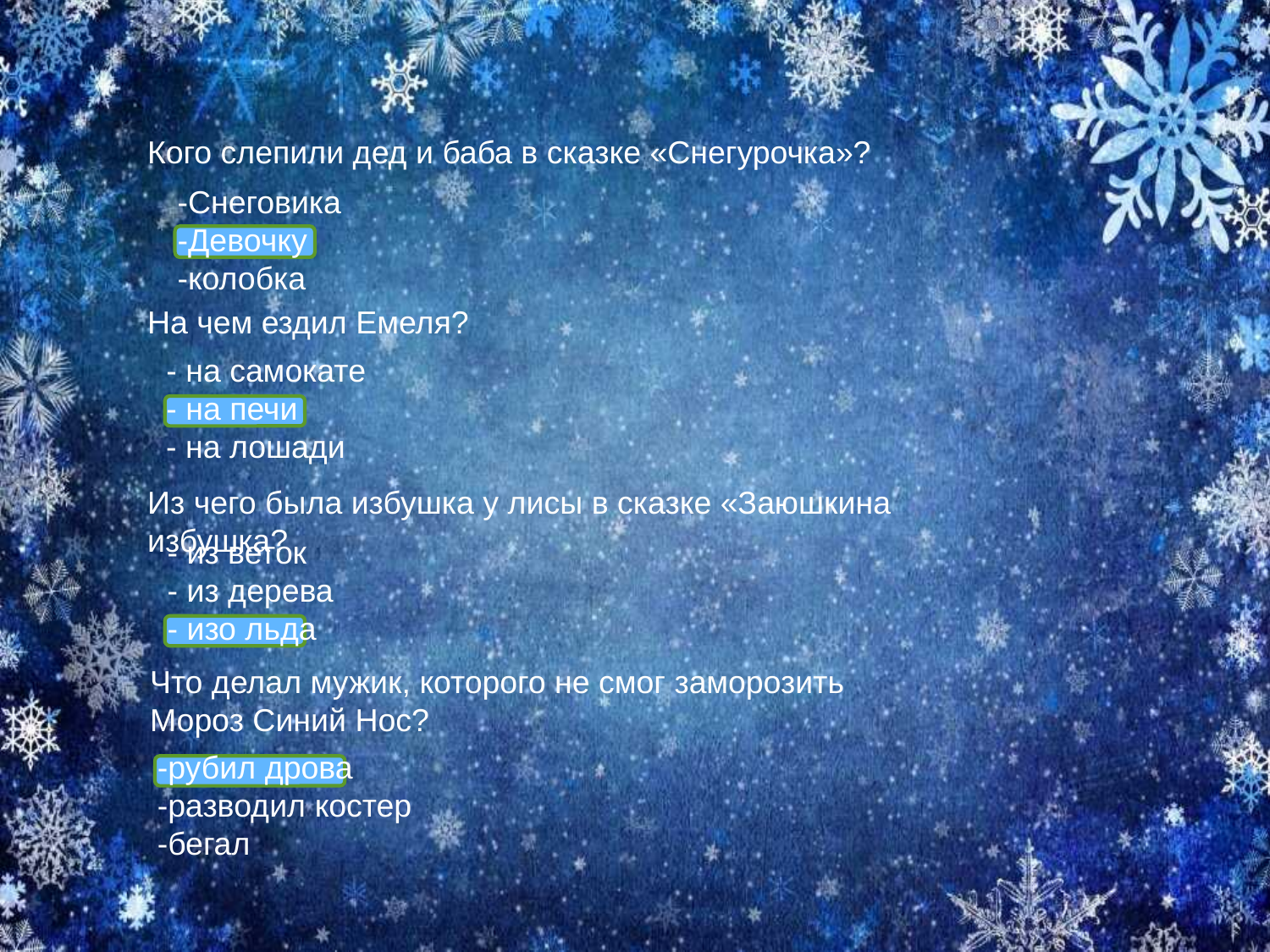

Кого слепили дед и баба в сказке «Снегурочка»?

-Снеговика
-Девочку
-колобка

На чем ездил Емеля?

 - на самокате
 - на печи
 - на лошади

Из чего была избушка у лисы в сказке «Заюшкина избушка?
- из веток
- из дерева
- изо льда

Что делал мужик, которого не смог заморозить
Мороз Синий Нос?
-рубил дрова
-разводил костер
-бегал